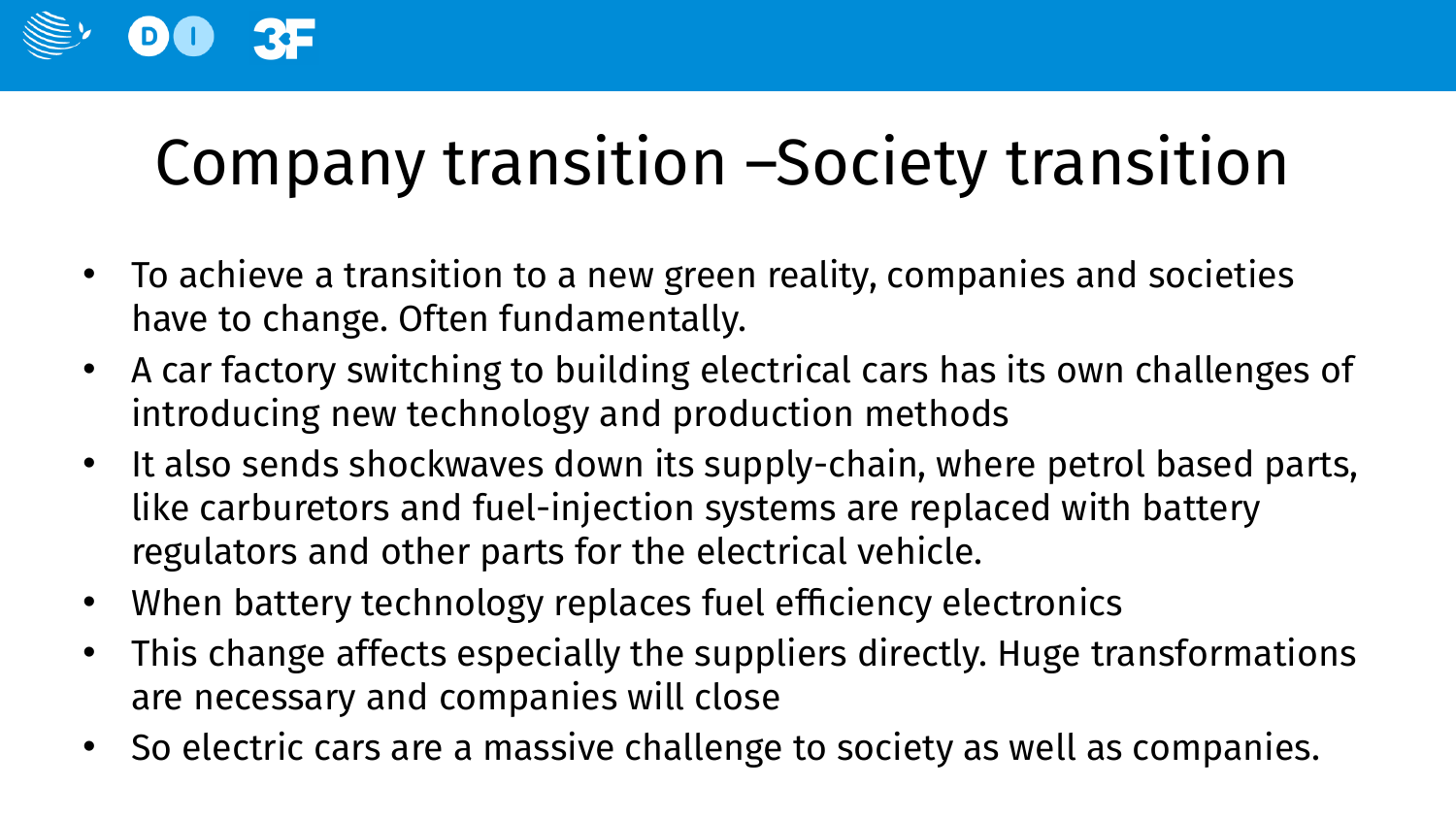

# Company transition –Society transition
To achieve a transition to a new green reality, companies and societies have to change. Often fundamentally.
A car factory switching to building electrical cars has its own challenges of introducing new technology and production methods
It also sends shockwaves down its supply-chain, where petrol based parts, like carburetors and fuel-injection systems are replaced with battery regulators and other parts for the electrical vehicle.
When battery technology replaces fuel efficiency electronics
This change affects especially the suppliers directly. Huge transformations are necessary and companies will close
So electric cars are a massive challenge to society as well as companies.